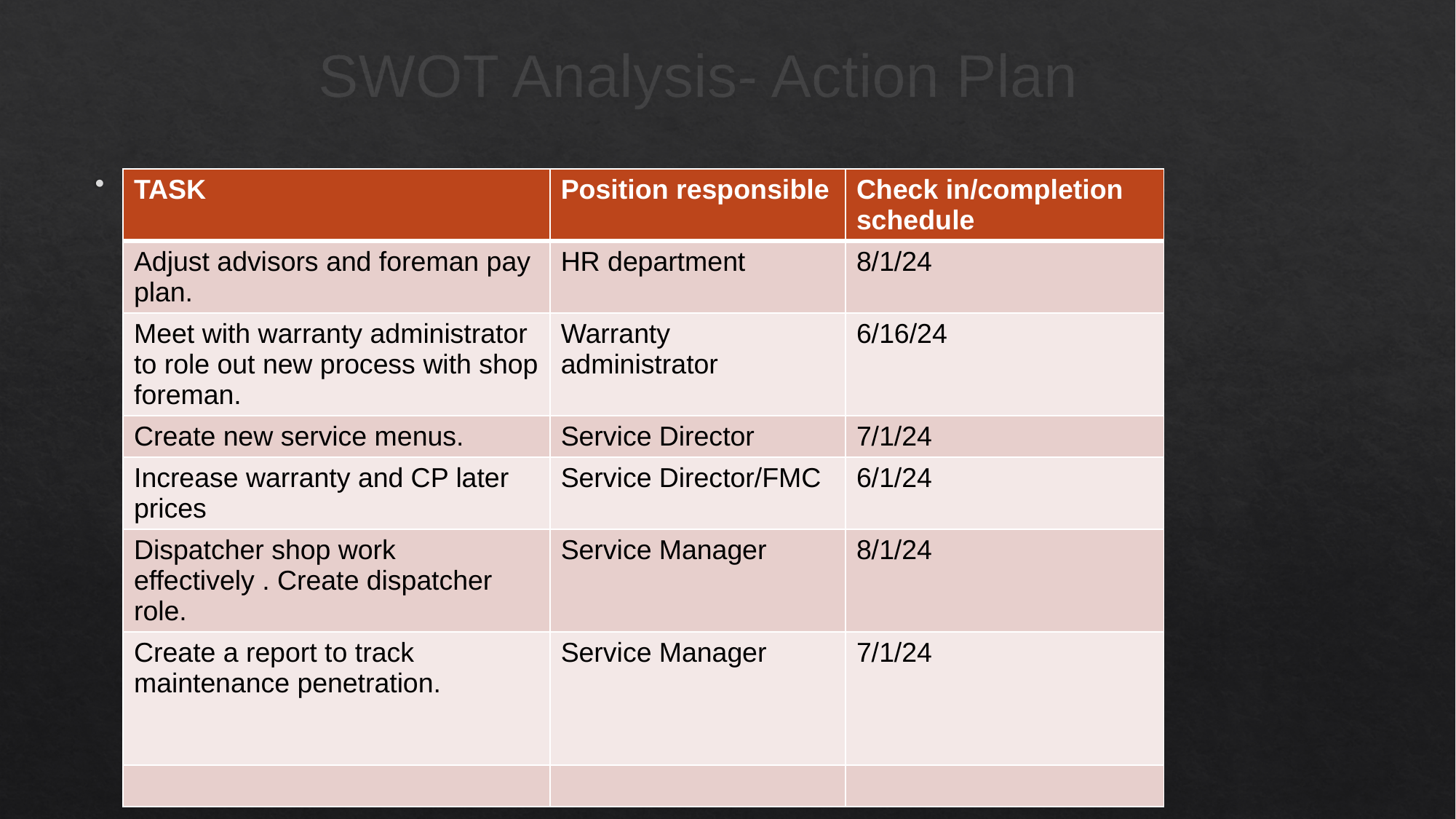

# SWOT Analysis- Action Plan
Action Plan

| TASK | Position responsible | Check in/completion schedule |
| --- | --- | --- |
| Adjust advisors and foreman pay plan. | HR department | 8/1/24 |
| Meet with warranty administrator to role out new process with shop foreman. | Warranty administrator | 6/16/24 |
| Create new service menus. | Service Director | 7/1/24 |
| Increase warranty and CP later prices | Service Director/FMC | 6/1/24 |
| Dispatcher shop work effectively . Create dispatcher role. | Service Manager | 8/1/24 |
| Create a report to track maintenance penetration. | Service Manager | 7/1/24 |
|  |  |  |